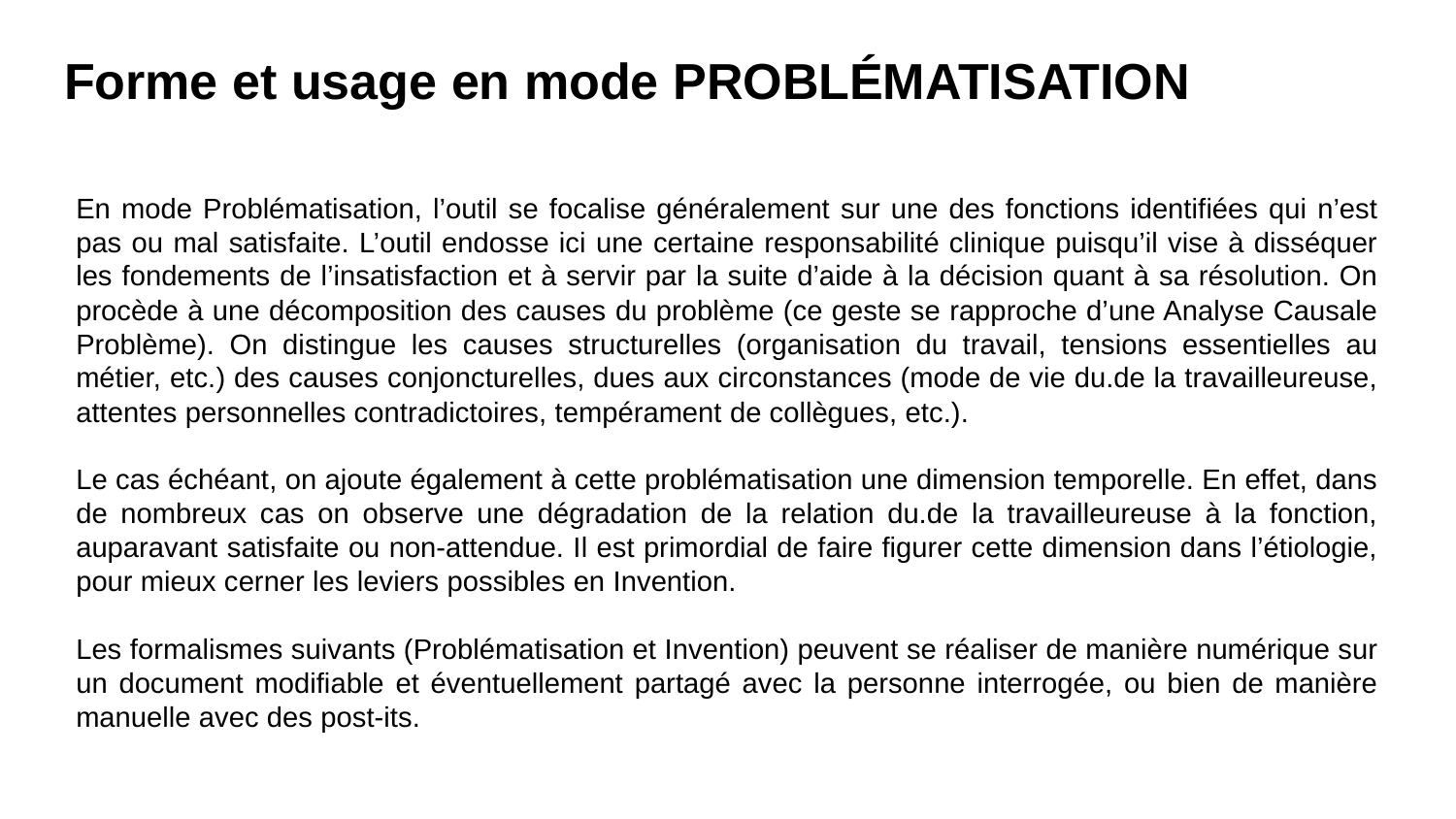

# Forme et usage en mode PROBLÉMATISATION
En mode Problématisation, l’outil se focalise généralement sur une des fonctions identifiées qui n’est pas ou mal satisfaite. L’outil endosse ici une certaine responsabilité clinique puisqu’il vise à disséquer les fondements de l’insatisfaction et à servir par la suite d’aide à la décision quant à sa résolution. On procède à une décomposition des causes du problème (ce geste se rapproche d’une Analyse Causale Problème). On distingue les causes structurelles (organisation du travail, tensions essentielles au métier, etc.) des causes conjoncturelles, dues aux circonstances (mode de vie du.de la travailleureuse, attentes personnelles contradictoires, tempérament de collègues, etc.).

Le cas échéant, on ajoute également à cette problématisation une dimension temporelle. En effet, dans de nombreux cas on observe une dégradation de la relation du.de la travailleureuse à la fonction, auparavant satisfaite ou non-attendue. Il est primordial de faire figurer cette dimension dans l’étiologie, pour mieux cerner les leviers possibles en Invention.

Les formalismes suivants (Problématisation et Invention) peuvent se réaliser de manière numérique sur un document modifiable et éventuellement partagé avec la personne interrogée, ou bien de manière manuelle avec des post-its.